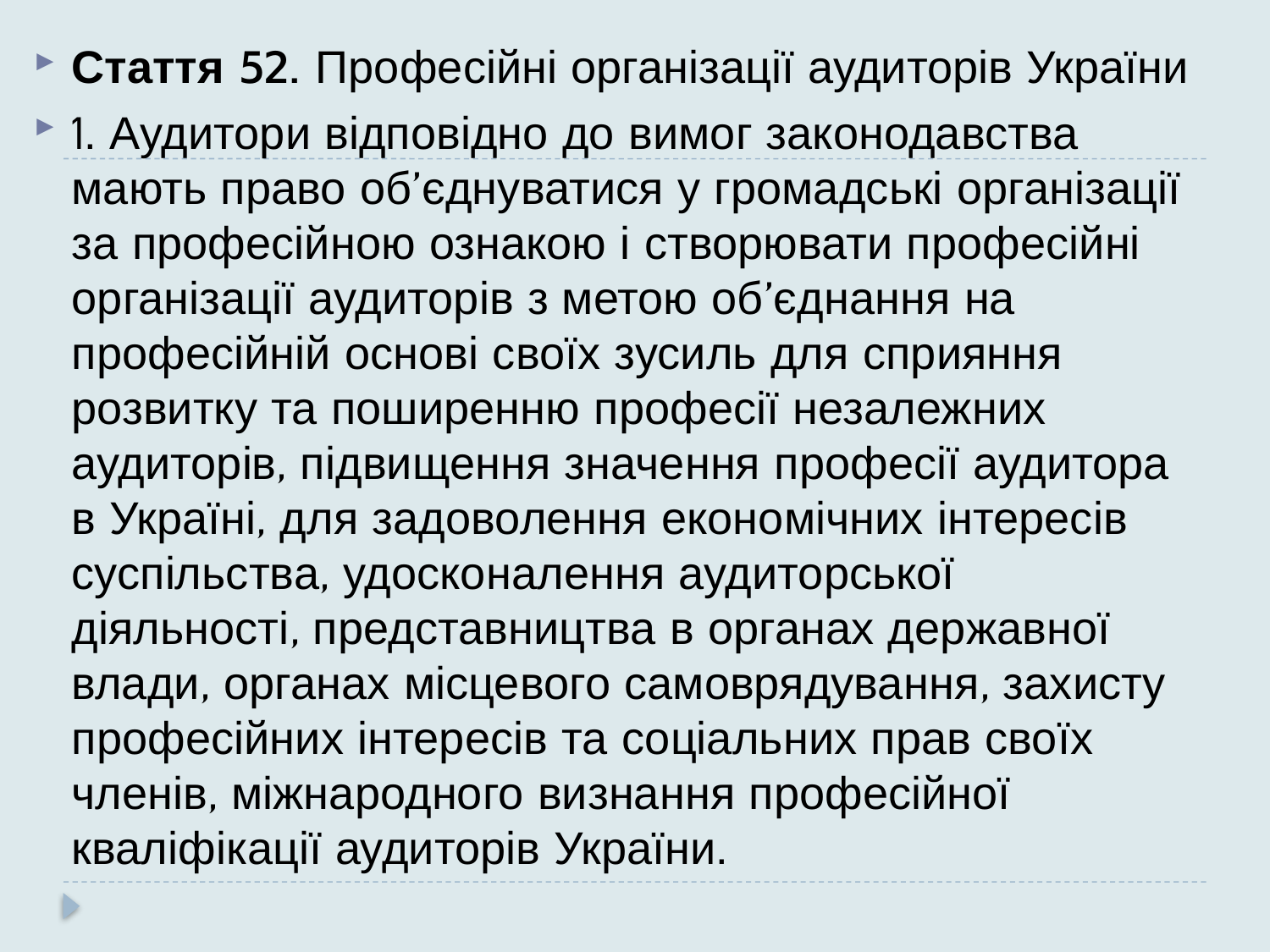

Стаття 52. Професійні організації аудиторів України
1. Аудитори відповідно до вимог законодавства мають право об’єднуватися у громадські організації за професійною ознакою і створювати професійні організації аудиторів з метою об’єднання на професійній основі своїх зусиль для сприяння розвитку та поширенню професії незалежних аудиторів, підвищення значення професії аудитора в Україні, для задоволення економічних інтересів суспільства, удосконалення аудиторської діяльності, представництва в органах державної влади, органах місцевого самоврядування, захисту професійних інтересів та соціальних прав своїх членів, міжнародного визнання професійної кваліфікації аудиторів України.